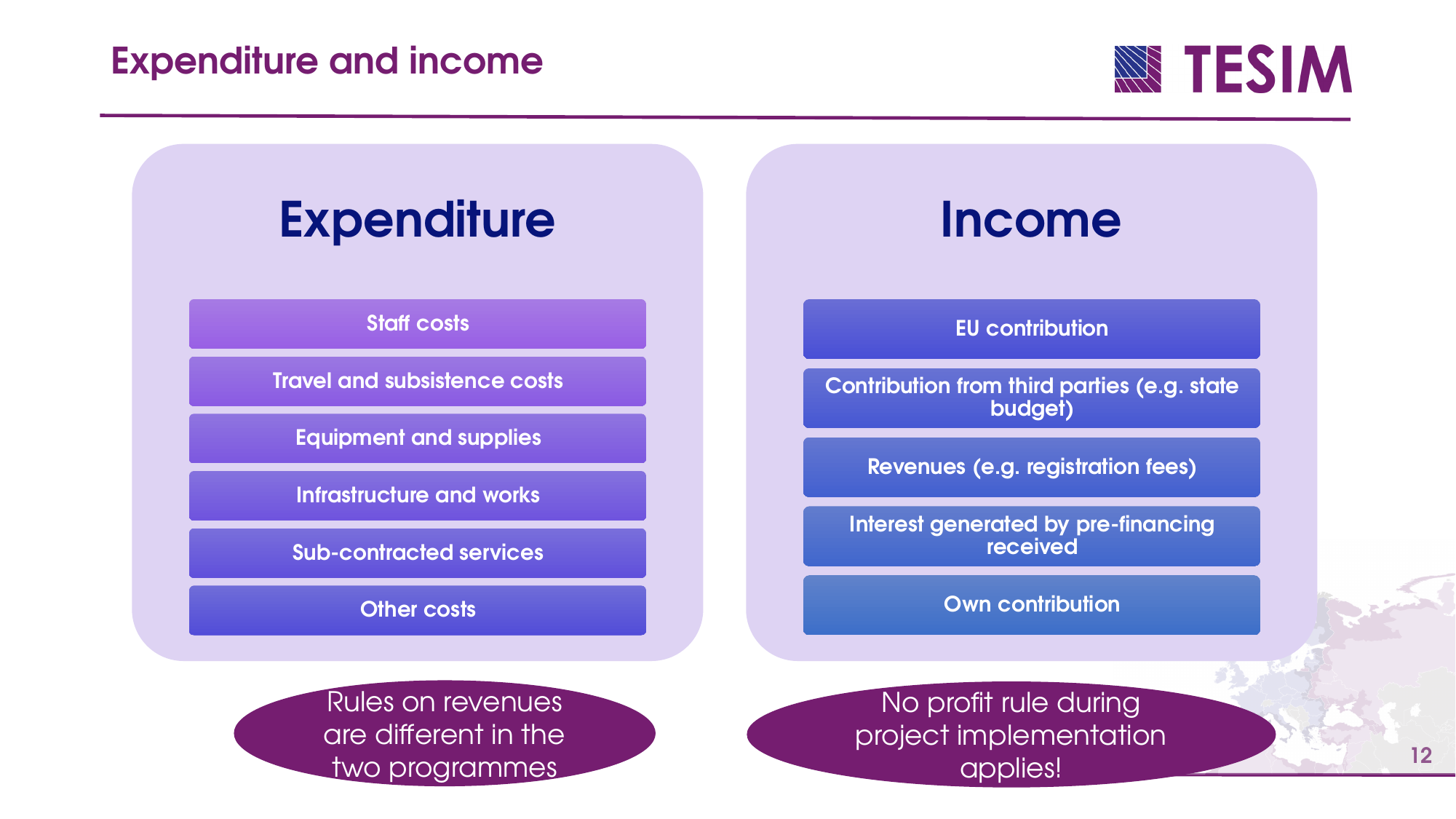

Expenditure and income

Expenditure
Staff costs
Travel and subsistence costs
Equipment and supplies
Infrastructure and works
Sub-contracted services
Other costs
Income
EU contribution
Contribution from third parties (e.g. state budget)
Revenues (e.g. registration fees)
Interest generated by pre-financing received
Own contribution
Rules on revenues are different in the two programmes
No profit rule during project implementation applies!